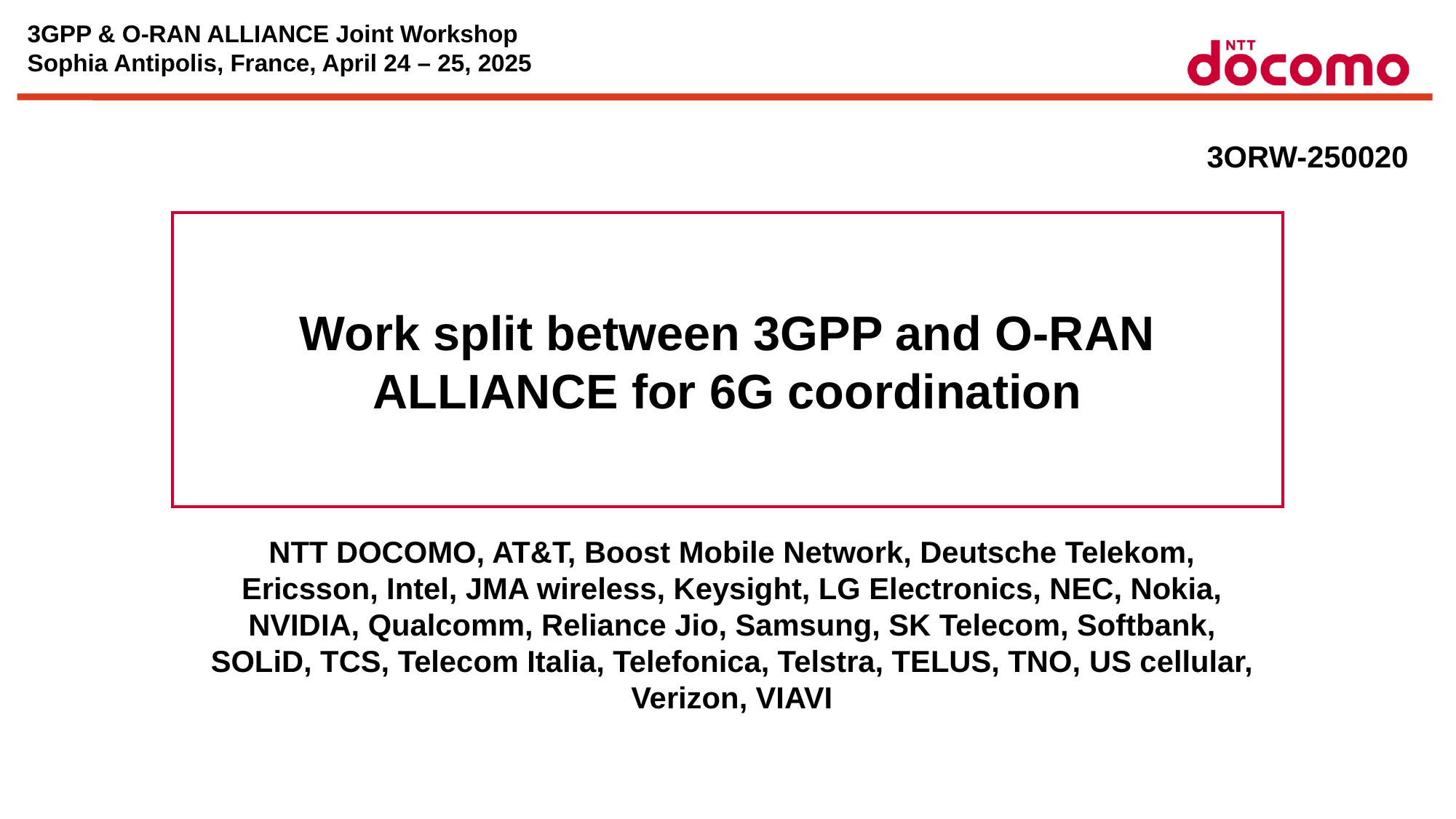

3GPP & O-RAN ALLIANCE Joint Workshop
Sophia Antipolis, France, April 24 – 25, 2025

3ORW-250020
Work split between 3GPP and O-RAN ALLIANCE for 6G coordination
NTT DOCOMO, AT&T, Boost Mobile Network, Deutsche Telekom, Ericsson, Intel, JMA wireless, Keysight, LG Electronics, NEC, Nokia, NVIDIA, Qualcomm, Reliance Jio, Samsung, SK Telecom, Softbank, SOLiD, TCS, Telecom Italia, Telefonica, Telstra, TELUS, TNO, US cellular, Verizon, VIAVI